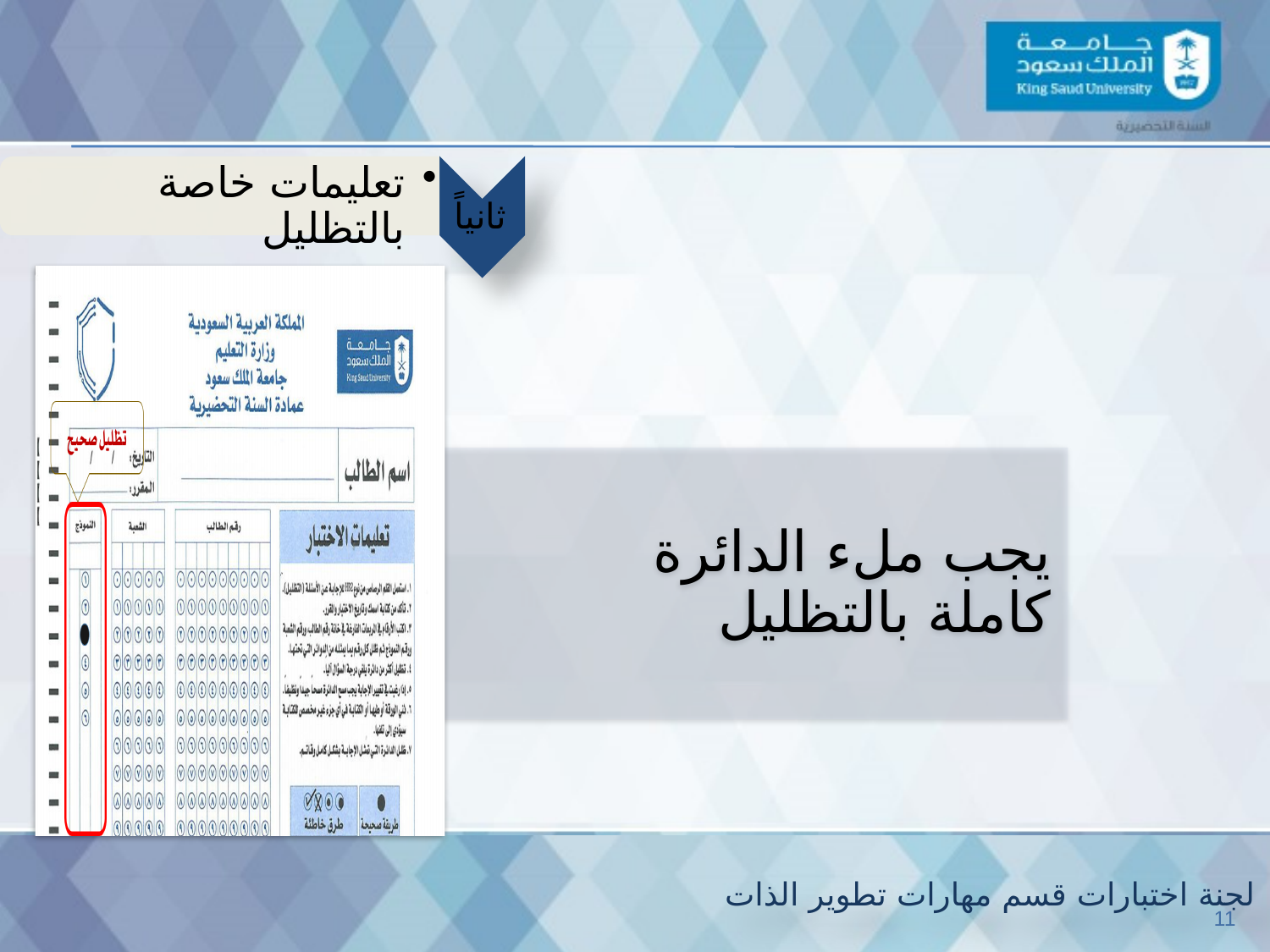

ثانياً
تعليمات خاصة بالتظليل
يجب ملء الدائرة كاملة بالتظليل
11